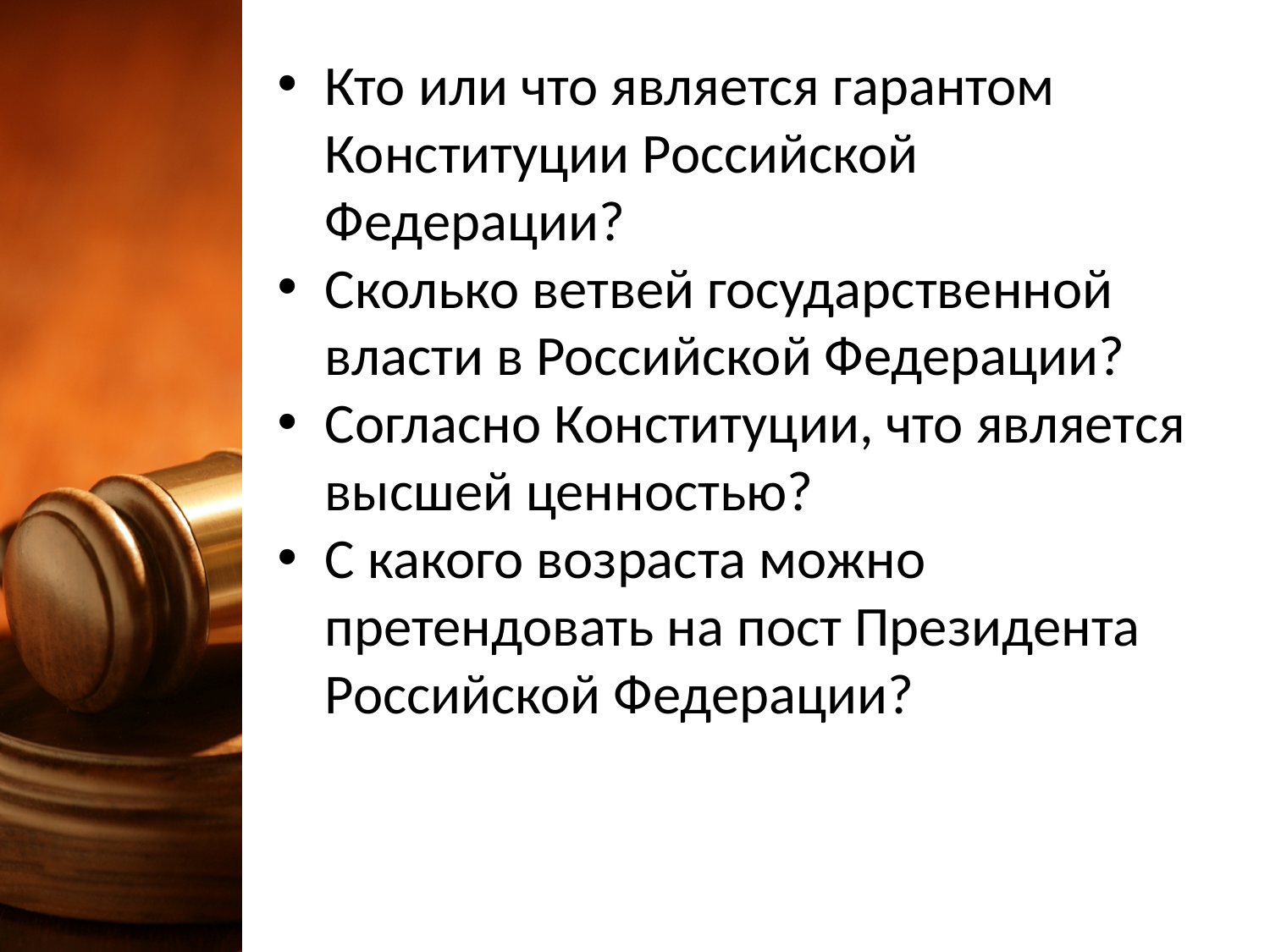

Кто или что является гарантом Конституции Российской Федерации?
Сколько ветвей государственной власти в Российской Федерации?
Согласно Конституции, что является высшей ценностью?
С какого возраста можно претендовать на пост Президента Российской Федерации?